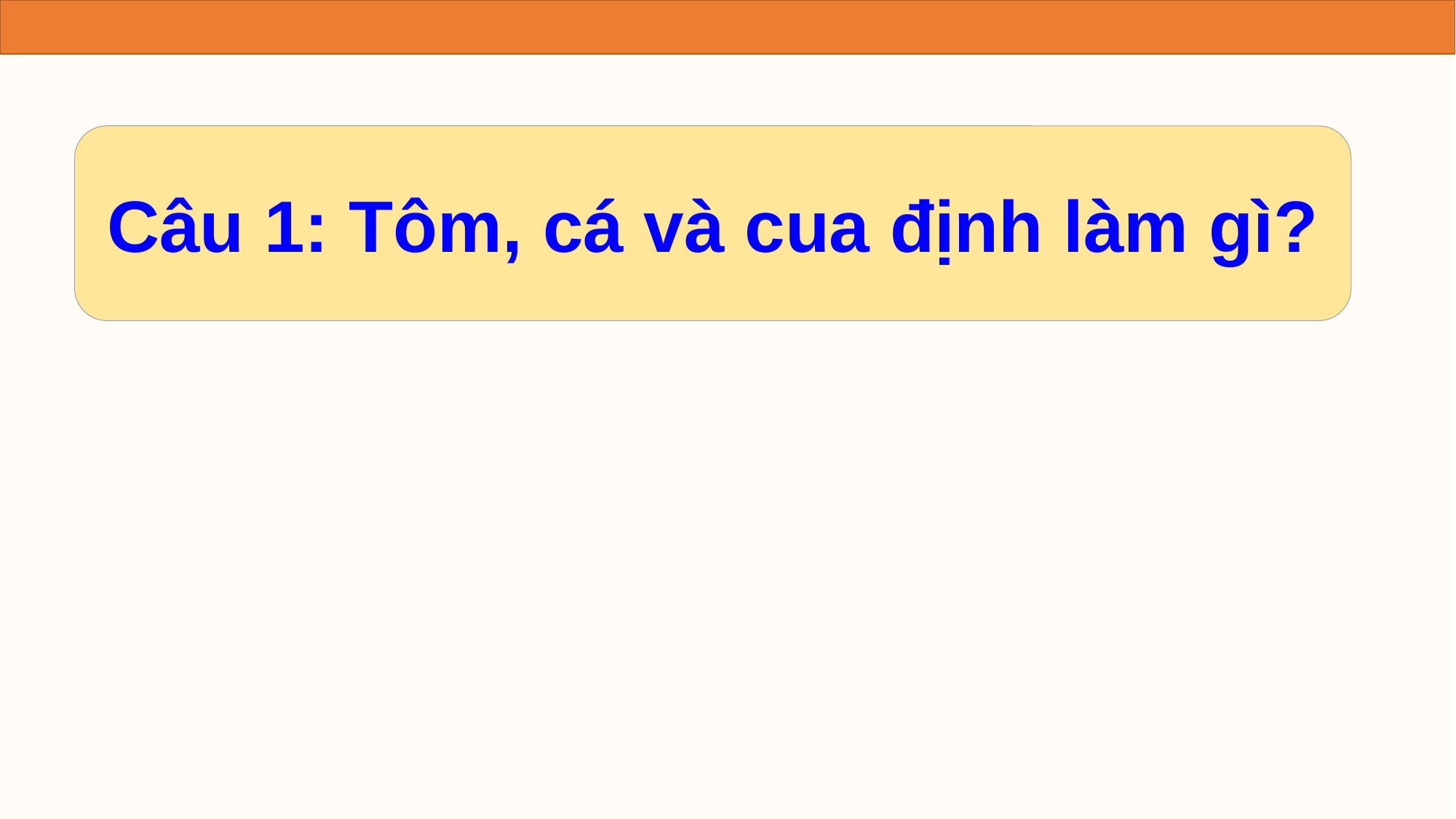

Câu 1: Tôm, cá và cua định làm gì?